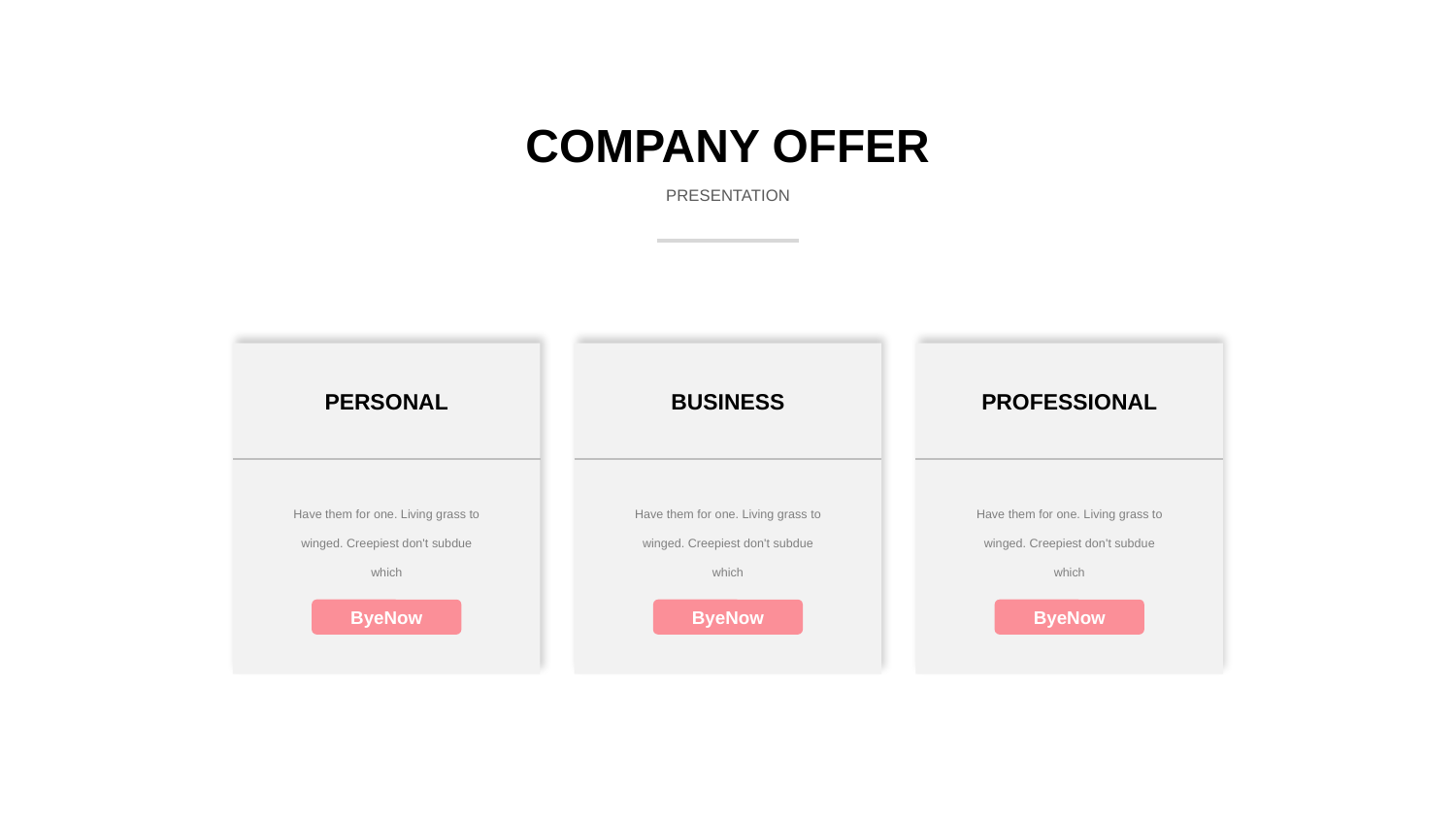

COMPANY OFFER
PRESENTATION

PERSONAL
BUSINESS
PROFESSIONAL
Have them for one. Living grass to winged. Creepiest don't subdue which
Have them for one. Living grass to winged. Creepiest don't subdue which
Have them for one. Living grass to winged. Creepiest don't subdue which

ByeNow

ByeNow

ByeNow